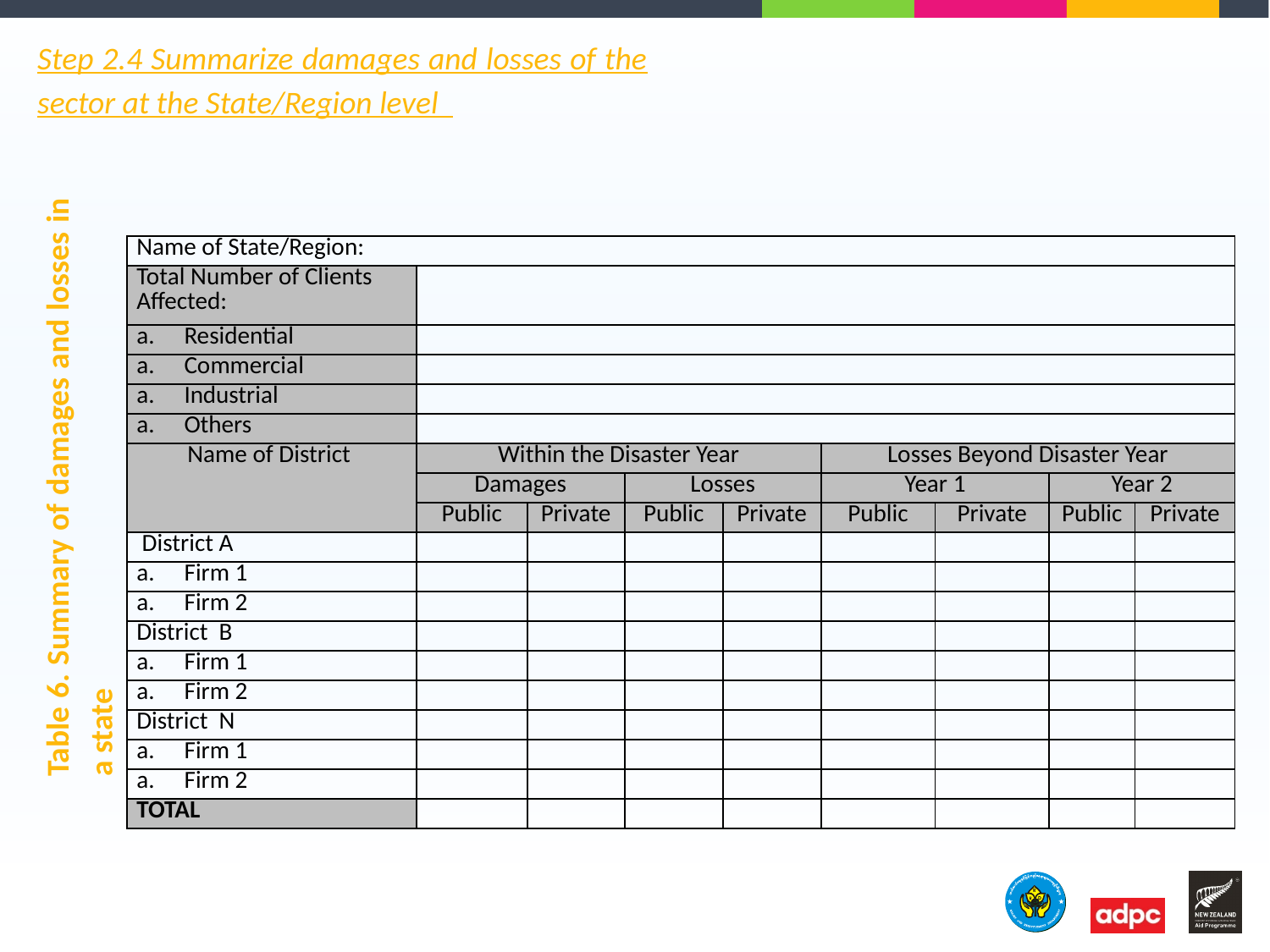

Step 2.4 Summarize damages and losses of the sector at the State/Region level
| Name of State/Region: |  |  |  |  |  |  |  |  |
| --- | --- | --- | --- | --- | --- | --- | --- | --- |
| Total Number of Clients Affected: |  |  |  |  |  |  |  |  |
| Residential |  |  |  |  |  |  |  |  |
| Commercial |  |  |  |  |  |  |  |  |
| Industrial |  |  |  |  |  |  |  |  |
| Others |  |  |  |  |  |  |  |  |
| Name of District | Within the Disaster Year |  |  |  | Losses Beyond Disaster Year |  |  |  |
|  | Damages |  | Losses |  | Year 1 |  | Year 2 |  |
|  | Public | Private | Public | Private | Public | Private | Public | Private |
| District A |  |  |  |  |  |  |  |  |
| Firm 1 |  |  |  |  |  |  |  |  |
| Firm 2 |  |  |  |  |  |  |  |  |
| District B |  |  |  |  |  |  |  |  |
| Firm 1 |  |  |  |  |  |  |  |  |
| Firm 2 |  |  |  |  |  |  |  |  |
| District N |  |  |  |  |  |  |  |  |
| Firm 1 |  |  |  |  |  |  |  |  |
| Firm 2 |  |  |  |  |  |  |  |  |
| TOTAL |  |  |  |  |  |  |  |  |
Table 6. Summary of damages and losses in a state